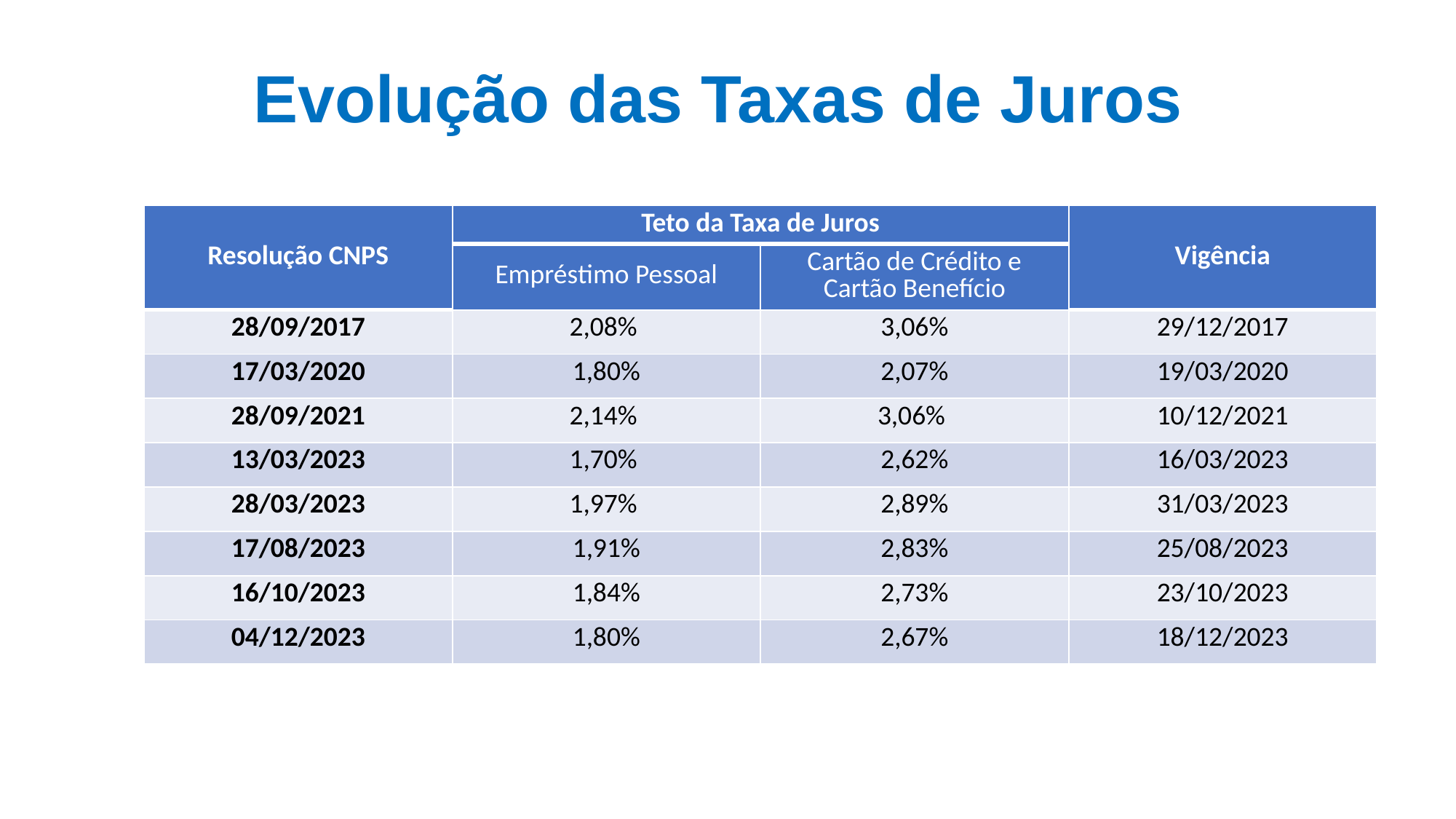

# Evolução das Taxas de Juros

28/09/2017 – 2,08% Empréstimo e 3,06% Cartão de Crédito

| Resolução CNPS | Teto da Taxa de Juros |  | Vigência |
| --- | --- | --- | --- |
|  | Empréstimo Pessoal | Cartão de Crédito e Cartão Benefício |  |
| 28/09/2017 | 2,08% | 3,06% | 29/12/2017 |
| 17/03/2020 | 1,80% | 2,07% | 19/03/2020 |
| 28/09/2021 | 2,14% | 3,06% | 10/12/2021 |
| 13/03/2023 | 1,70% | 2,62% | 16/03/2023 |
| 28/03/2023 | 1,97% | 2,89% | 31/03/2023 |
| 17/08/2023 | 1,91% | 2,83% | 25/08/2023 |
| 16/10/2023 | 1,84% | 2,73% | 23/10/2023 |
| 04/12/2023 | 1,80% | 2,67% | 18/12/2023 |